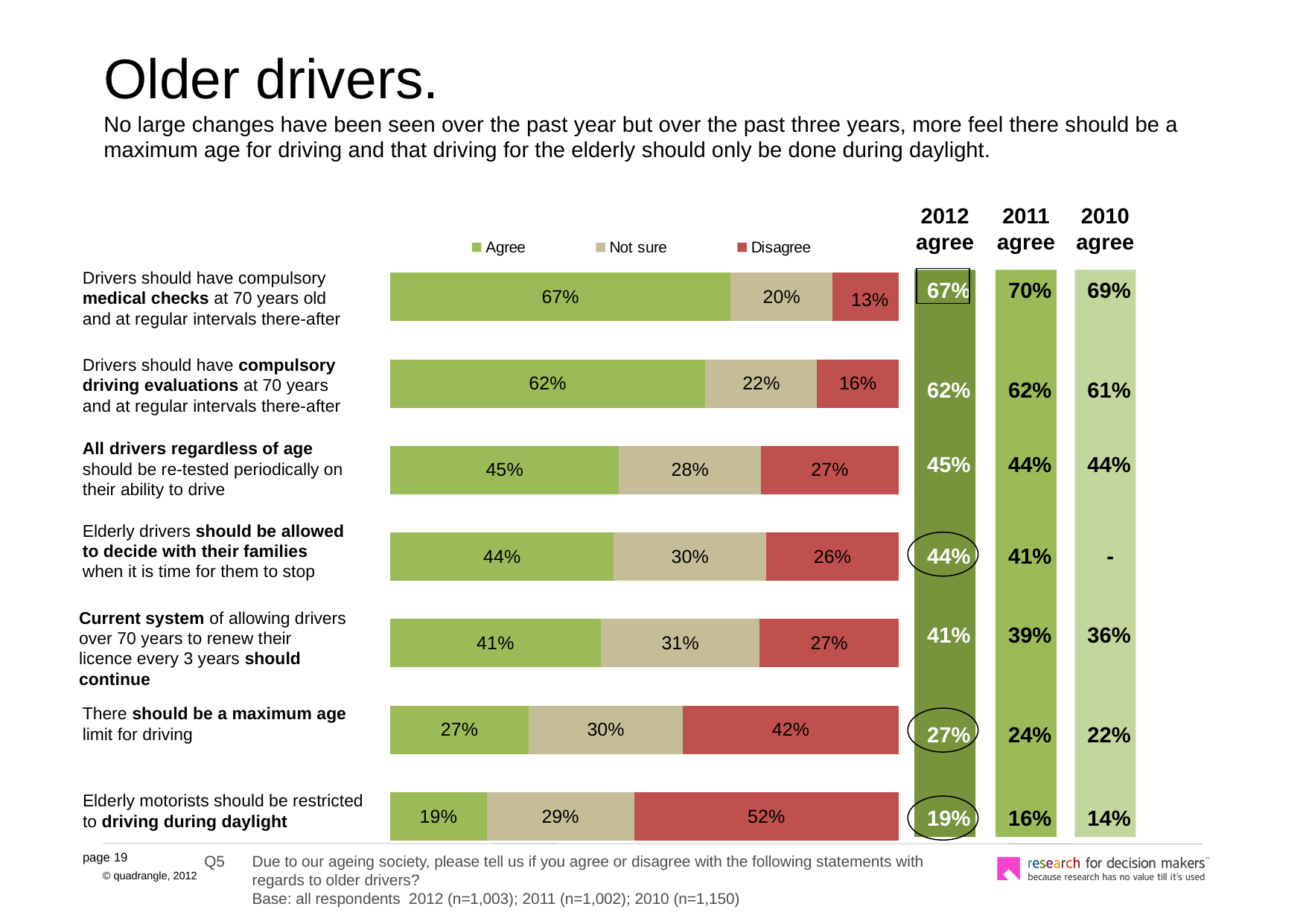

# Older drivers. No large changes have been seen over the past year but over the past three years, more feel there should be a maximum age for driving and that driving for the elderly should only be done during daylight.
2012
agree
2011
agree
2010
agree

### Chart

| Category | Agree | Not sure | Disagree  |
|---|---|---|---|
| Drivers should have compulsory medical checks at 70 years old and at regular intervals there-after | 0.6700000000000045 | 0.2 | 0.13 |
| Drivers should have compulsory driving evaluations at 70 years old and at regular intervals there-after | 0.6200000000000034 | 0.22 | 0.16 |
| All drivers regardless of age should be re-tested periodically on their ability to drive | 0.45 | 0.2800000000000001 | 0.27 |
| Elderly drivers should be allowed to decide with their families when it is time for them to stop driving | 0.44 | 0.3000000000000003 | 0.26 |
| Current system of allowing drivers over 70 years old to renew their driver's licence every 3 years with a written test and self-declaration of health status should continue unchanged | 0.4100000000000003 | 0.3100000000000017 | 0.27 |
| There should be a maximum age limit for driving | 0.27 | 0.3000000000000003 | 0.4200000000000003 |
| Elderly motorists should be restricted to driving during daylight hours | 0.19 | 0.2900000000000003 | 0.52 |
Drivers should have compulsory medical checks at 70 years old and at regular intervals there-after

67%

70%

69%
Drivers should have compulsory driving evaluations at 70 years and at regular intervals there-after
62%
62%
61%
All drivers regardless of age should be re-tested periodically on their ability to drive
45%
44%
44%
Elderly drivers should be allowed to decide with their families when it is time for them to stop

44%
41%
-
Current system of allowing drivers over 70 years to renew their licence every 3 years should continue
41%
39%
36%
There should be a maximum age limit for driving

27%
24%
22%
Elderly motorists should be restricted to driving during daylight

19%
16%
14%
Q5	Due to our ageing society, please tell us if you agree or disagree with the following statements with regards to older drivers?
	Base: all respondents  2012 (n=1,003); 2011 (n=1,002); 2010 (n=1,150)